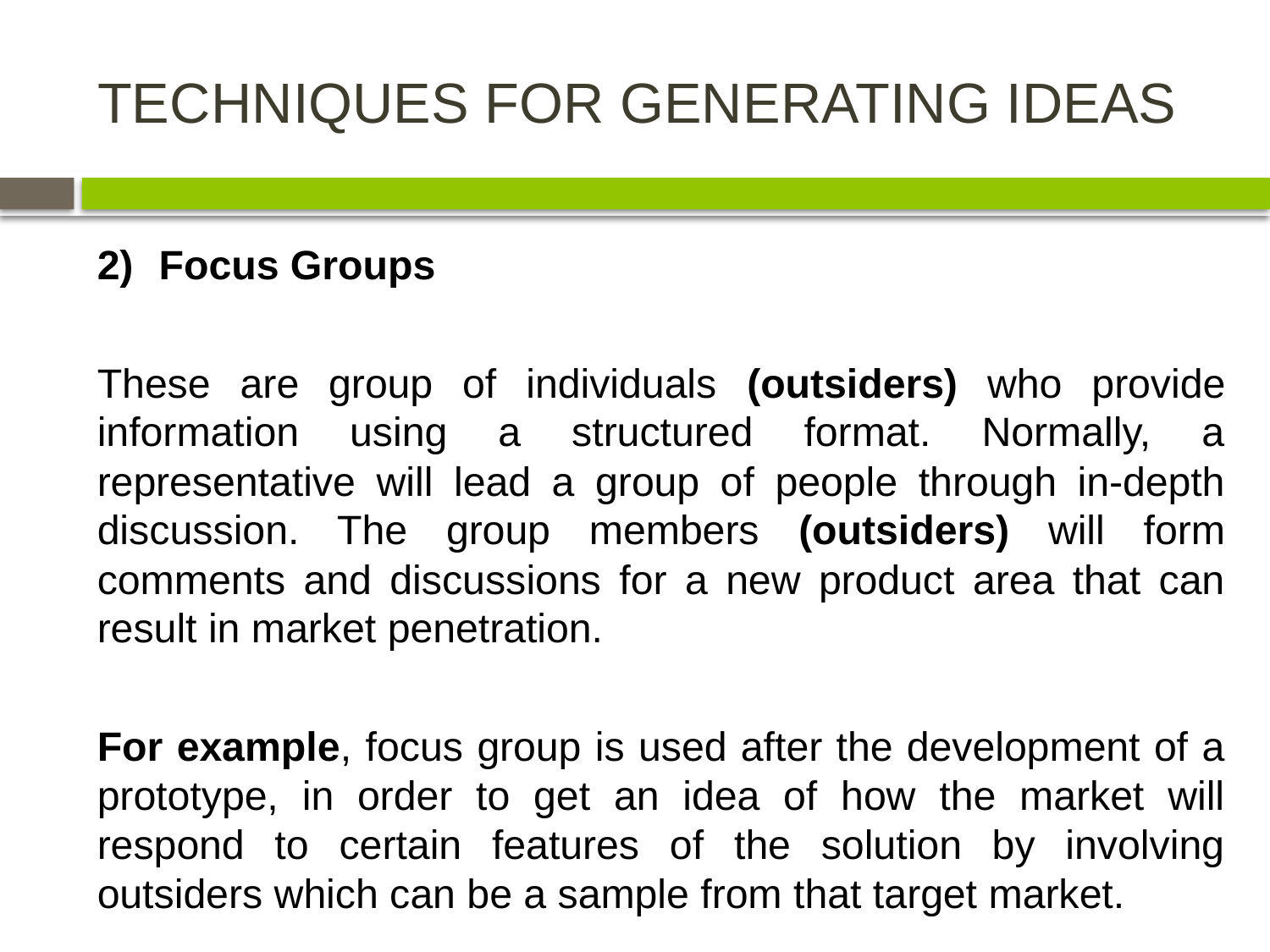

# TECHNIQUES FOR GENERATING IDEAS
Focus Groups

These are group of individuals (outsiders) who provide information using a structured format. Normally, a representative will lead a group of people through in-depth discussion. The group members (outsiders) will form comments and discussions for a new product area that can result in market penetration.

For example, focus group is used after the development of a prototype, in order to get an idea of how the market will respond to certain features of the solution by involving outsiders which can be a sample from that target market.